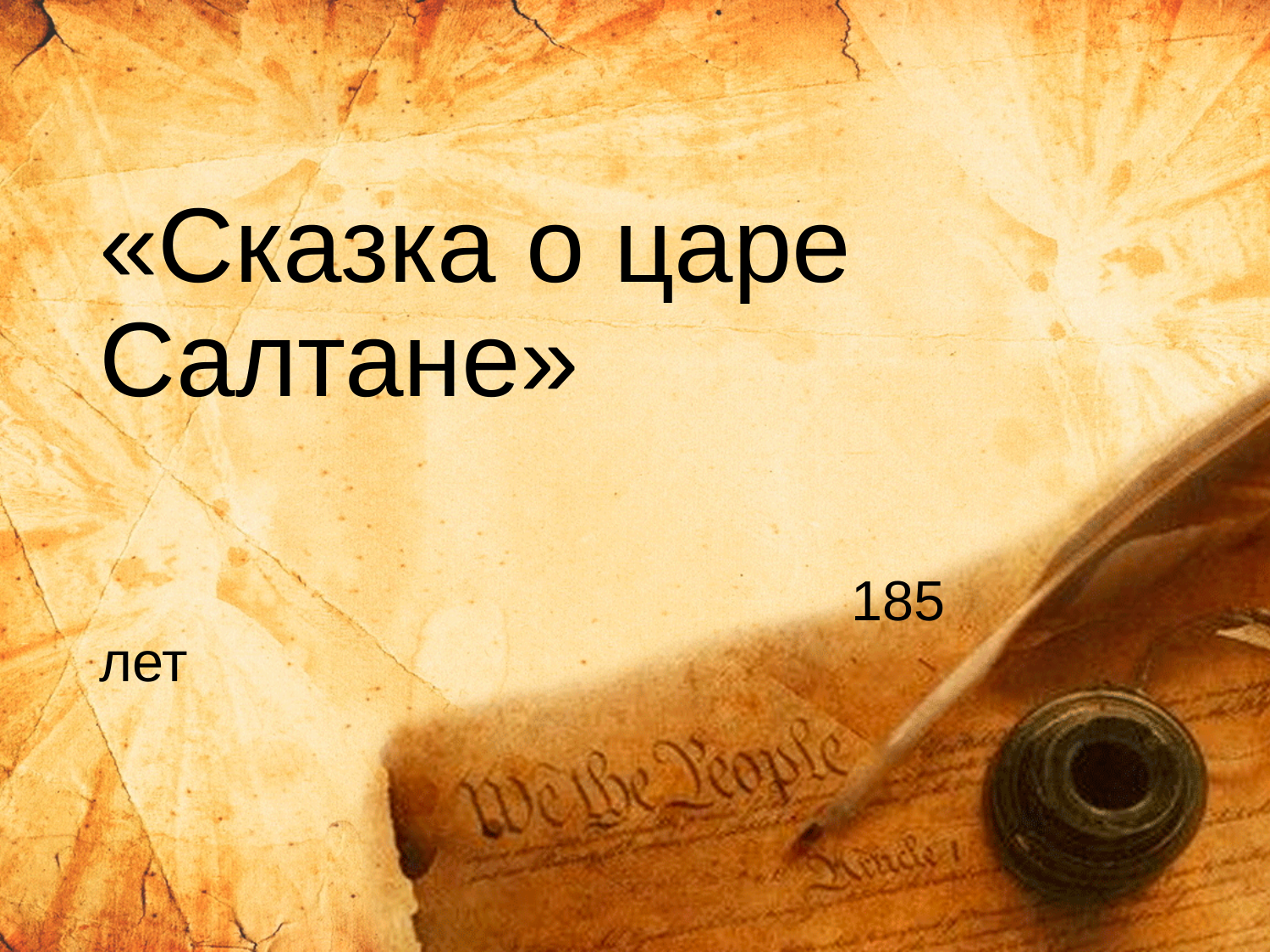

# «Сказка о царе Салтане»
                                                185   лет